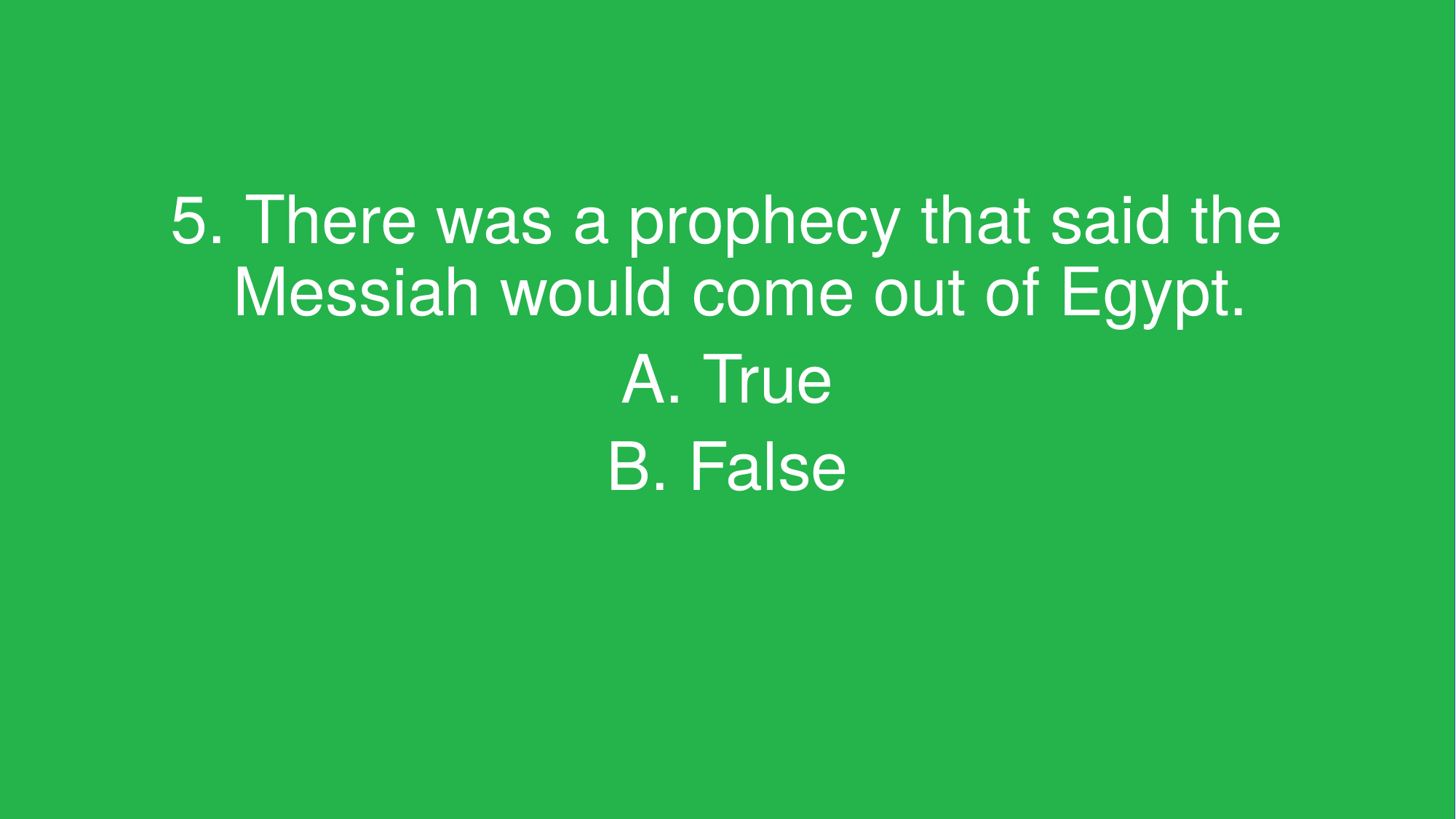

5. There was a prophecy that said the Messiah would come out of Egypt.
A. True
B. False